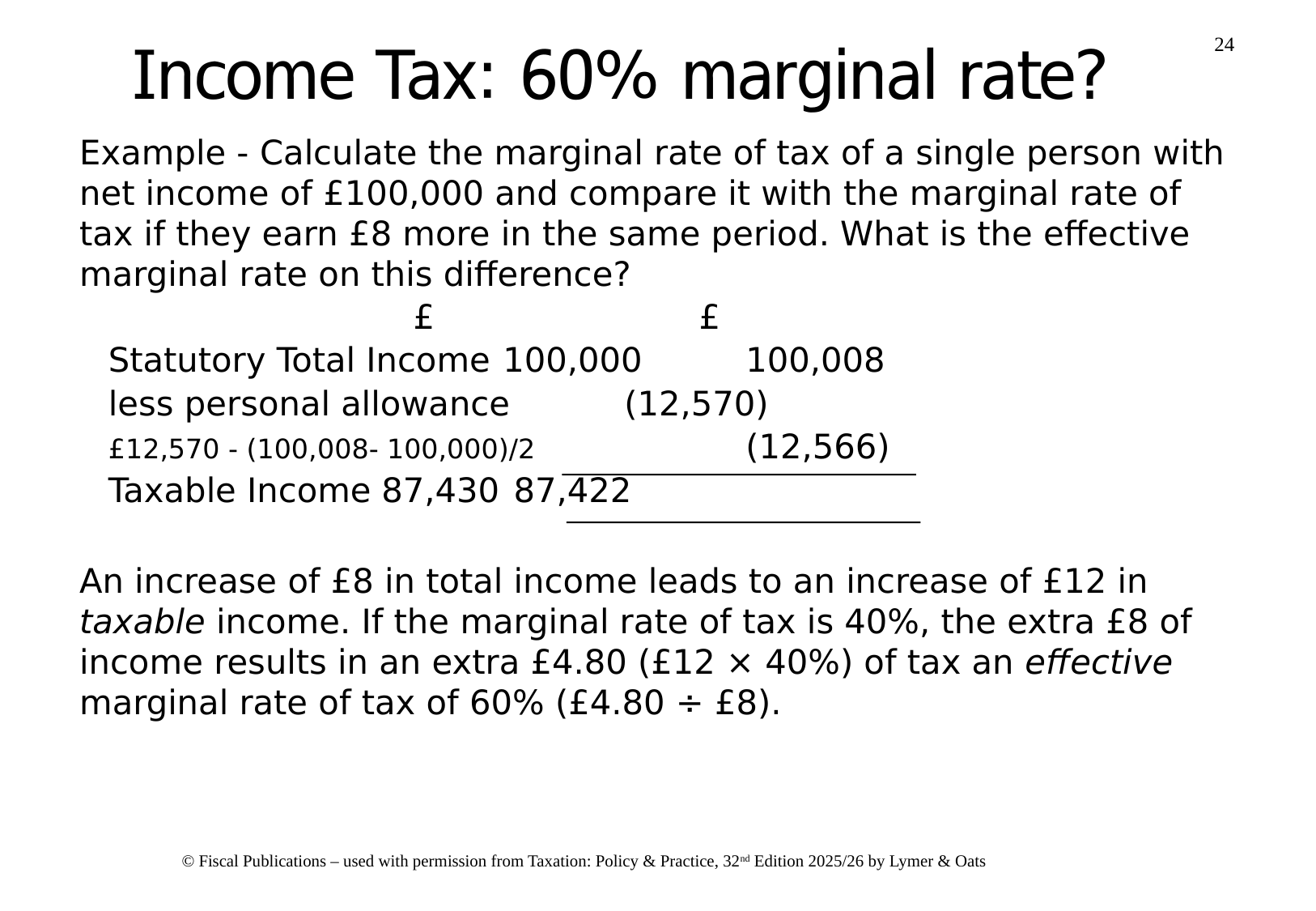

# Income Tax: 60% marginal rate?
Example - Calculate the marginal rate of tax of a single person with net income of £100,000 and compare it with the marginal rate of tax if they earn £8 more in the same period. What is the effective marginal rate on this difference?
		£		    £
Statutory Total Income	100,000	100,008
less personal allowance	(12,570)
£12,570 - (100,008- 100,000)/2		(12,566)
Taxable Income	87,430	 87,422

An increase of £8 in total income leads to an increase of £12 in taxable income. If the marginal rate of tax is 40%, the extra £8 of income results in an extra £4.80 (£12 × 40%) of tax an effective marginal rate of tax of 60% (£4.80 ÷ £8).